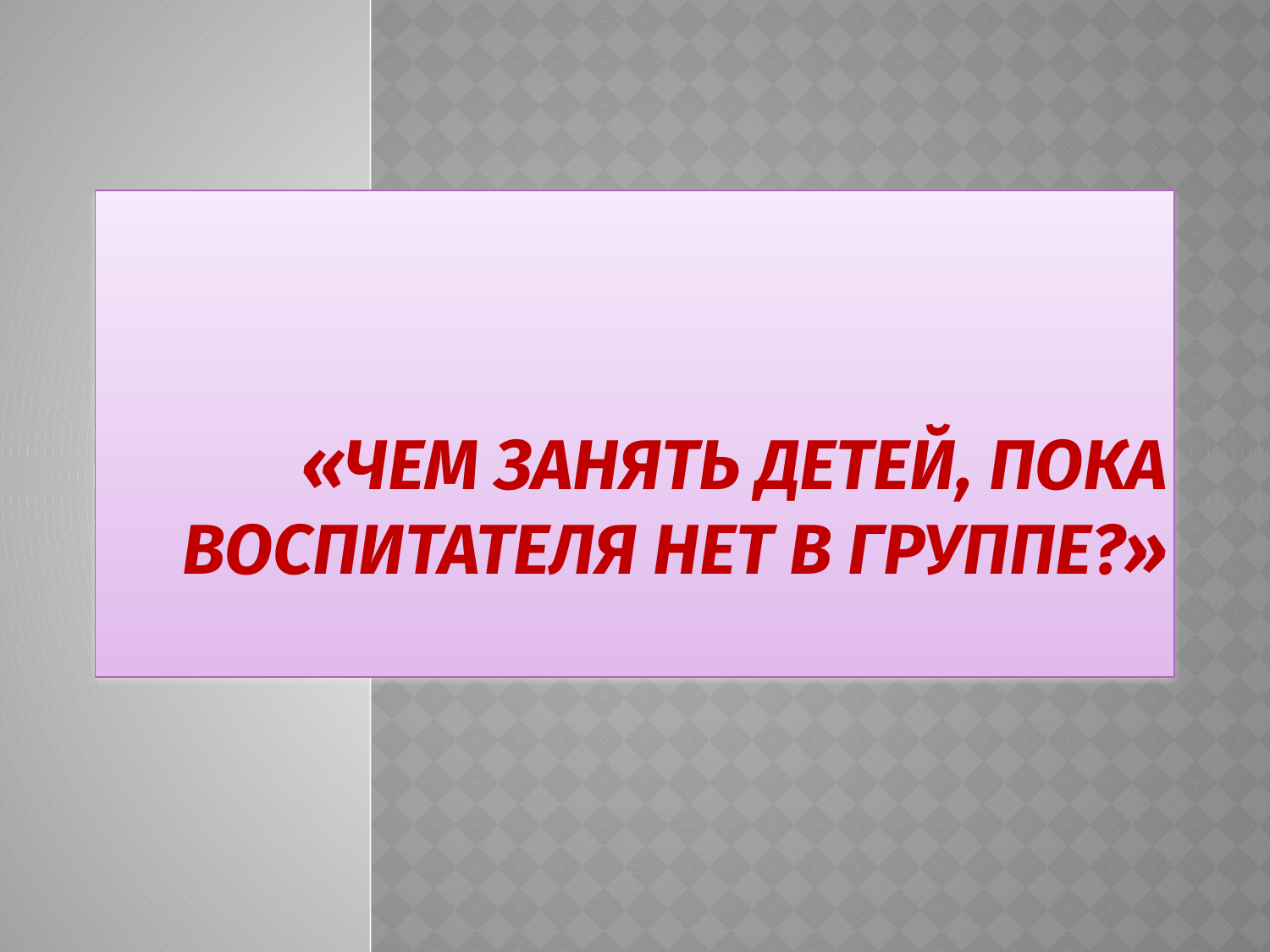

# «Чем занять детей, пока воспитателя нет в группе?»